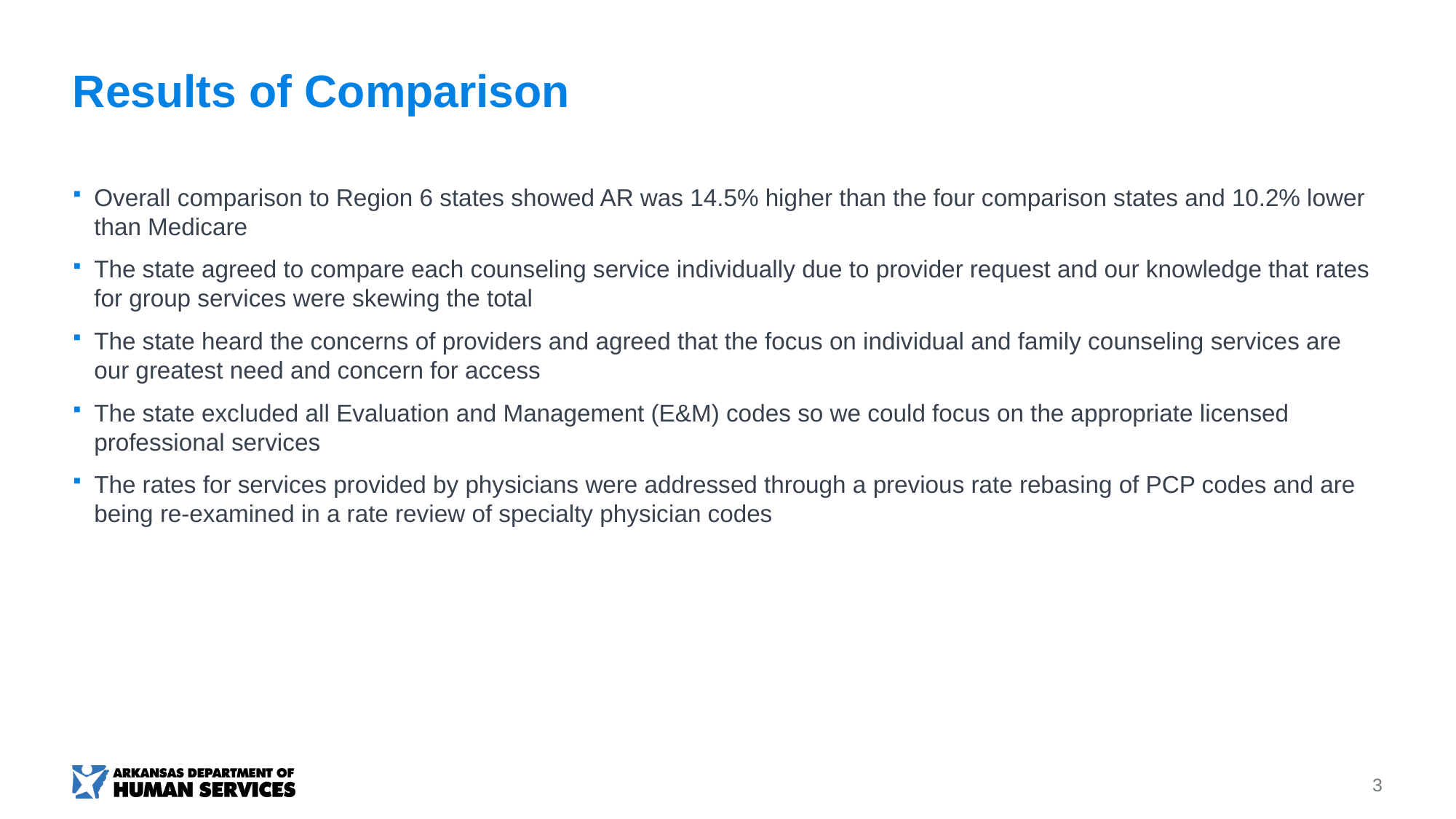

# Results of Comparison
Overall comparison to Region 6 states showed AR was 14.5% higher than the four comparison states and 10.2% lower than Medicare
The state agreed to compare each counseling service individually due to provider request and our knowledge that rates for group services were skewing the total
The state heard the concerns of providers and agreed that the focus on individual and family counseling services are our greatest need and concern for access
The state excluded all Evaluation and Management (E&M) codes so we could focus on the appropriate licensed professional services
The rates for services provided by physicians were addressed through a previous rate rebasing of PCP codes and are being re-examined in a rate review of specialty physician codes

3